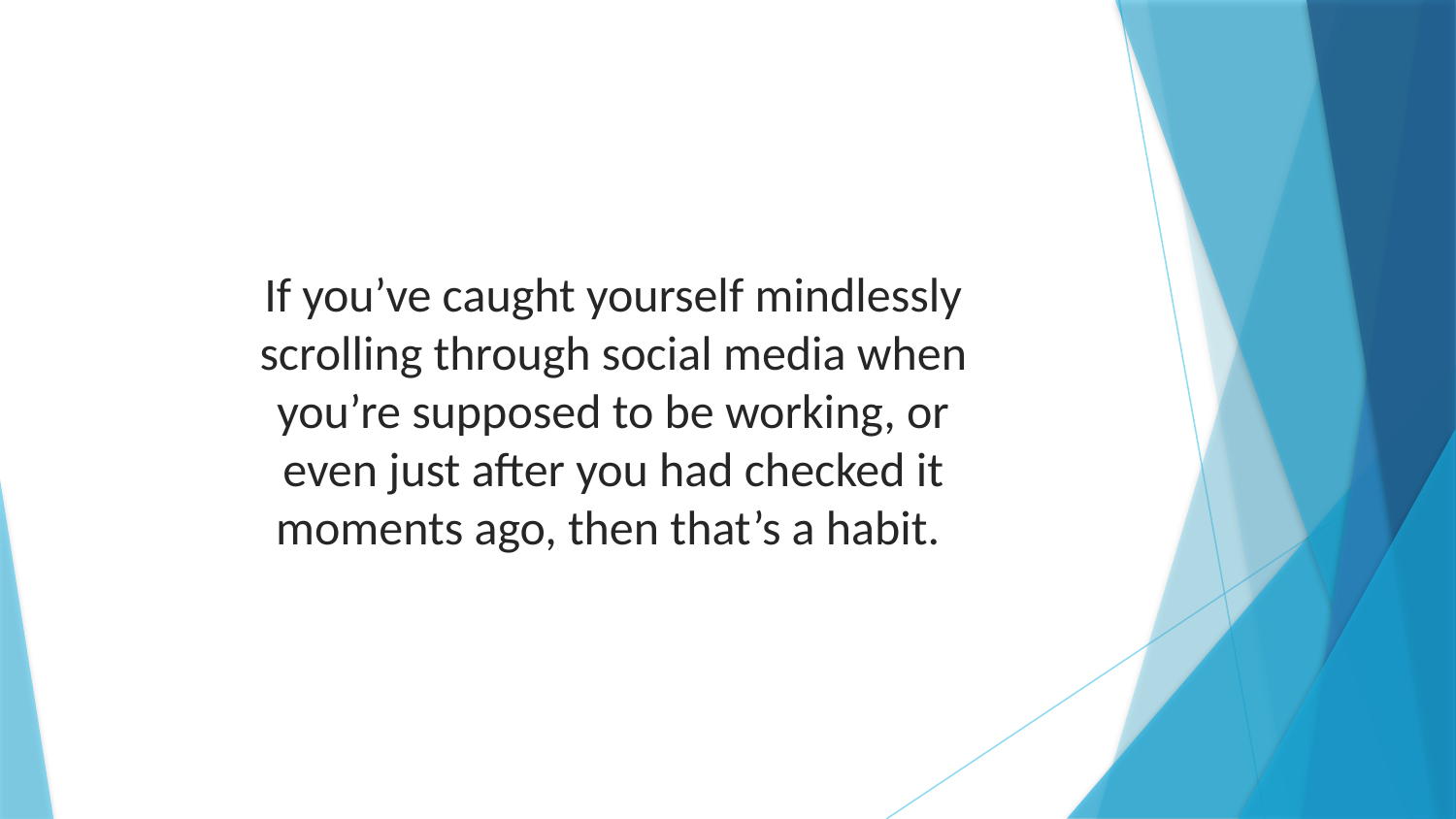

If you’ve caught yourself mindlessly scrolling through social media when you’re supposed to be working, or even just after you had checked it moments ago, then that’s a habit.